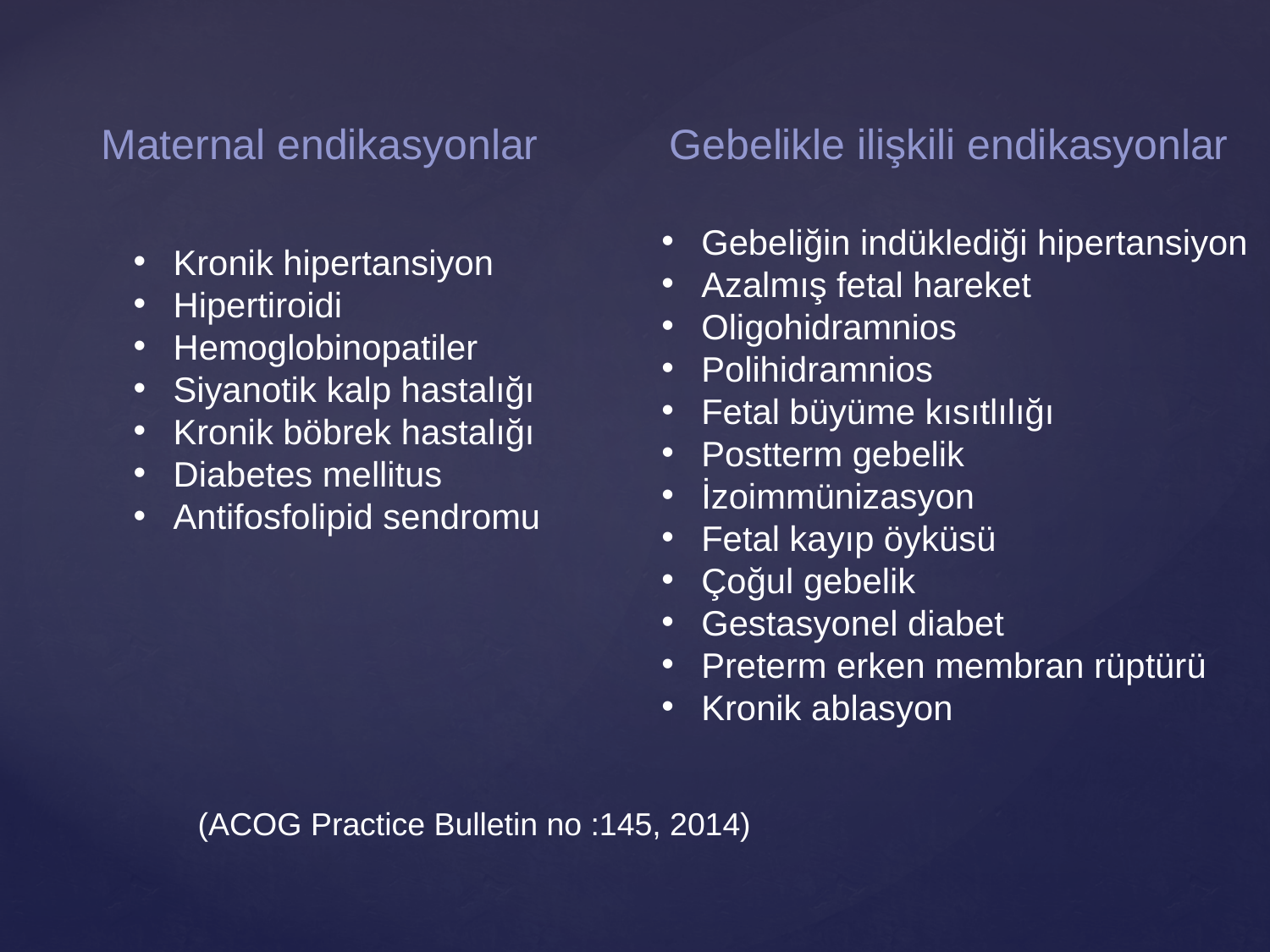

Maternal endikasyonlar

 Gebelikle ilişkili endikasyonlar

Gebeliğin indüklediği hipertansiyon
Azalmış fetal hareket
Oligohidramnios
Polihidramnios
Fetal büyüme kısıtlılığı
Postterm gebelik
İzoimmünizasyon
Fetal kayıp öyküsü
Çoğul gebelik
Gestasyonel diabet
Preterm erken membran rüptürü
Kronik ablasyon
Kronik hipertansiyon
Hipertiroidi
Hemoglobinopatiler
Siyanotik kalp hastalığı
Kronik böbrek hastalığı
Diabetes mellitus
Antifosfolipid sendromu

(ACOG Practice Bulletin no :145, 2014)